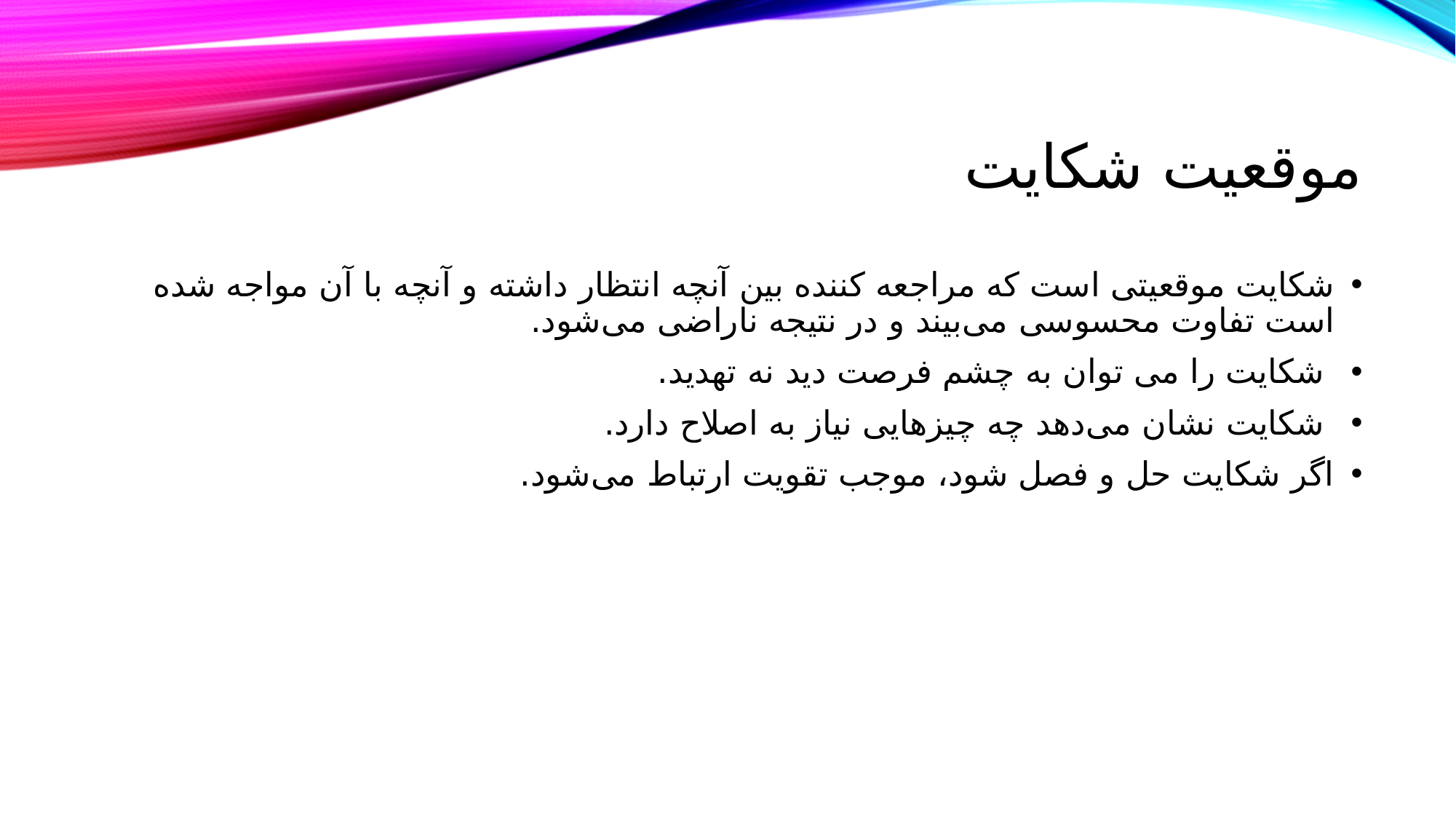

# موقعیت شکایت
شکایت موقعیتی است که مراجعه کننده بین آنچه انتظار داشته و آنچه با آن مواجه شده است تفاوت محسوسی می‌بیند و در نتیجه ناراضی می‌شود.
 شکایت را می توان به چشم فرصت دید نه تهدید.
 شکایت نشان می‌دهد چه چیزهایی نیاز به اصلاح دارد.
اگر شکایت حل و فصل شود، موجب تقویت ارتباط می‌شود.